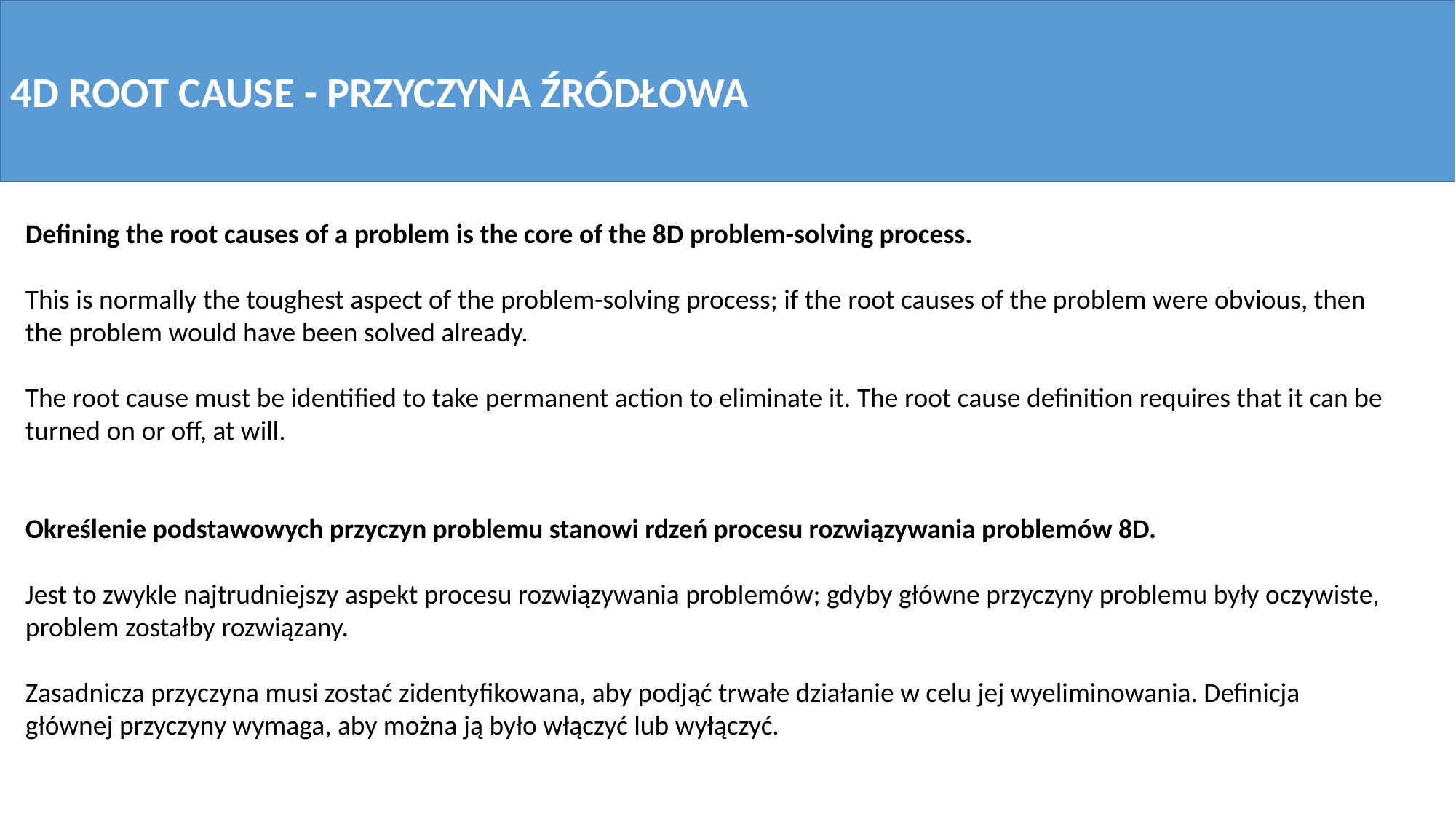

4D ROOT CAUSE - PRZYCZYNA ŹRÓDŁOWA
Defining the root causes of a problem is the core of the 8D problem-solving process.

This is normally the toughest aspect of the problem-solving process; if the root causes of the problem were obvious, then the problem would have been solved already.

The root cause must be identified to take permanent action to eliminate it. The root cause definition requires that it can be turned on or off, at will.

Określenie podstawowych przyczyn problemu stanowi rdzeń procesu rozwiązywania problemów 8D.

Jest to zwykle najtrudniejszy aspekt procesu rozwiązywania problemów; gdyby główne przyczyny problemu były oczywiste, problem zostałby rozwiązany.

Zasadnicza przyczyna musi zostać zidentyfikowana, aby podjąć trwałe działanie w celu jej wyeliminowania. Definicja głównej przyczyny wymaga, aby można ją było włączyć lub wyłączyć.